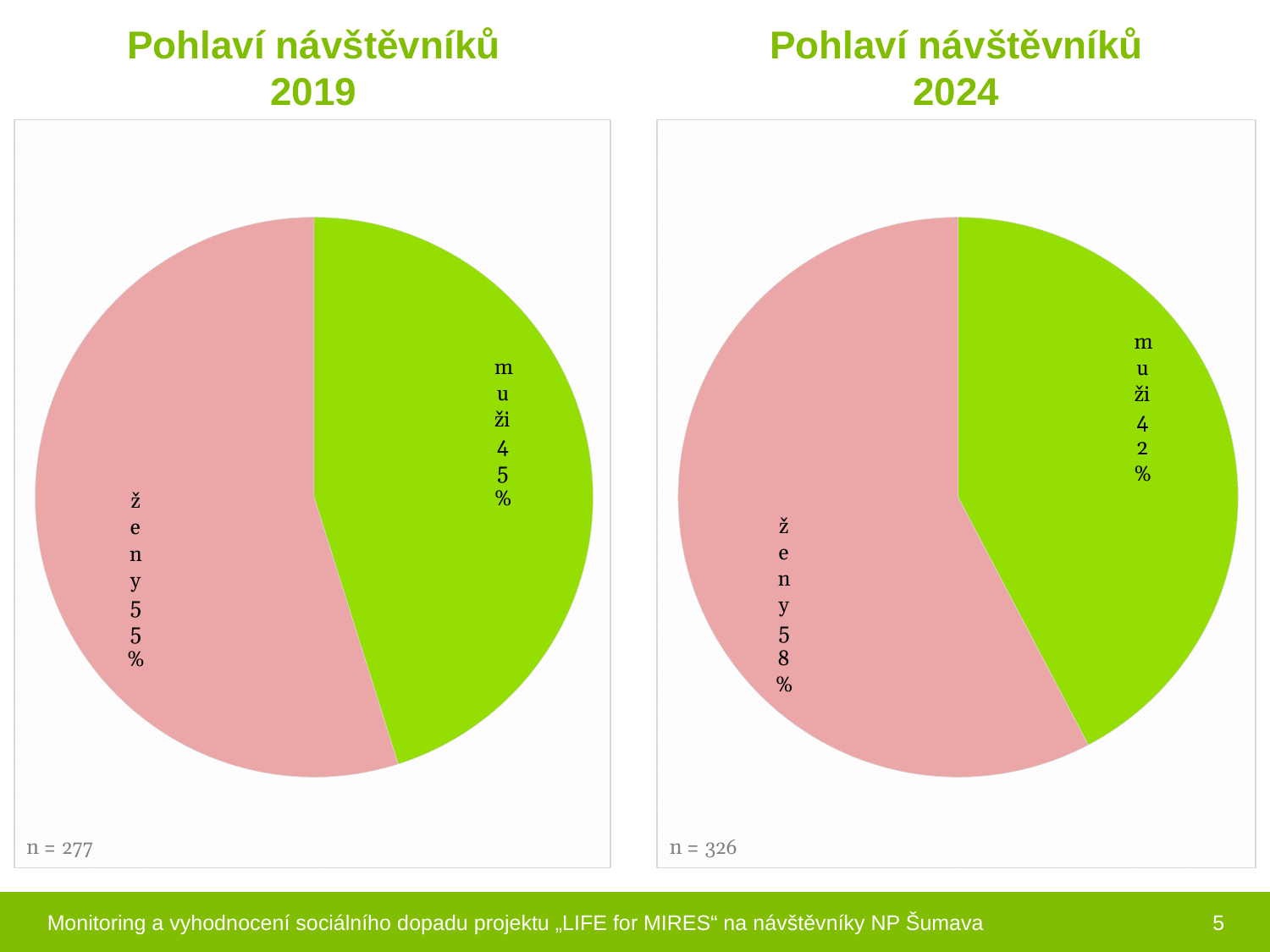

Pohlaví návštěvníků
2024

Pohlaví návštěvníků
2019

### Chart

| Category | Řada 1 |
|---|---|
| muži | 45.1263537906137 |
| ženy | 54.8736462093863 |

### Chart

| Category | Řada 1 |
|---|---|
| muži | 42.3 |
| ženy | 57.7 |
5
Monitoring a vyhodnocení sociálního dopadu projektu „LIFE for MIRES“ na návštěvníky NP Šumava